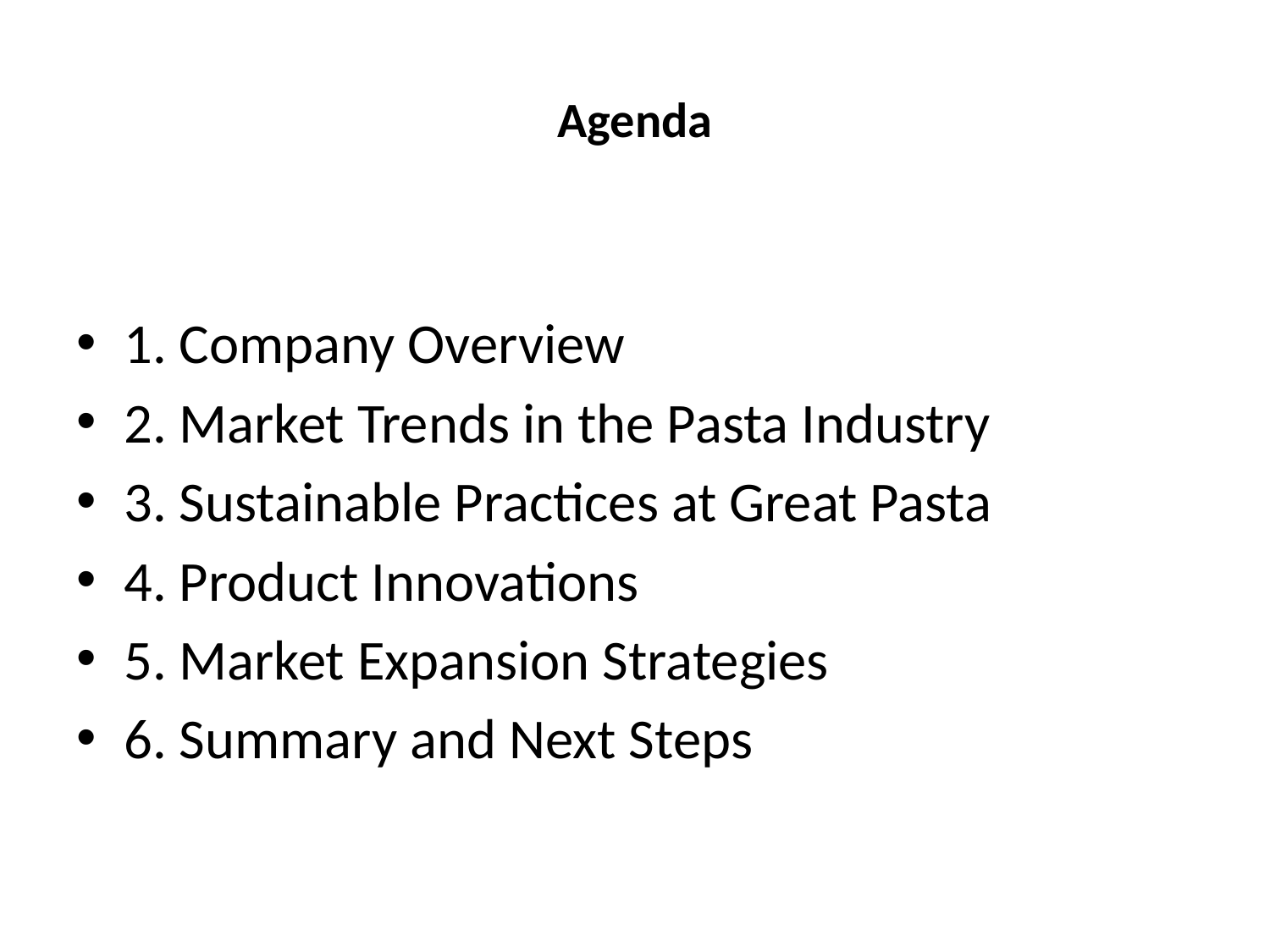

# Agenda

1. Company Overview
2. Market Trends in the Pasta Industry
3. Sustainable Practices at Great Pasta
4. Product Innovations
5. Market Expansion Strategies
6. Summary and Next Steps